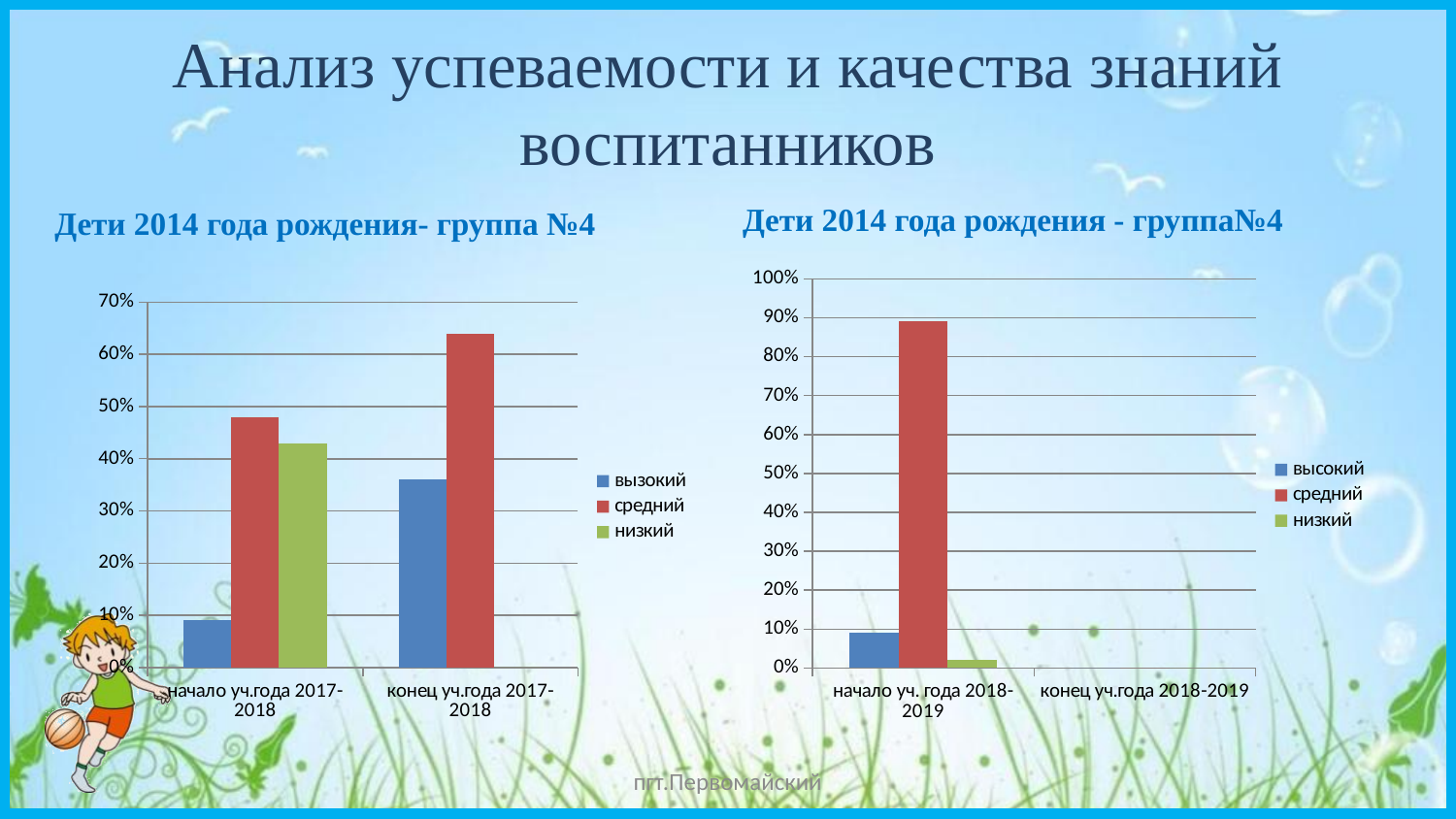

# Анализ успеваемости и качества знаний воспитанников
Дети 2014 года рождения - группа№4

Дети 2014 года рождения- группа №4

### Chart

| Category |
|---|

### Chart

| Category | высокий | средний | низкий |
|---|---|---|---|
| начало уч. года 2018-2019 | 0.09000000000000002 | 0.89 | 0.02000000000000001 |
| конец уч.года 2018-2019 | 0.0 | 0.0 | 0.0 |

### Chart

| Category | вызокий | средний | низкий |
|---|---|---|---|
| начало уч.года 2017-2018 | 0.09000000000000002 | 0.4800000000000003 | 0.4300000000000004 |
| конец уч.года 2017-2018 | 0.3600000000000003 | 0.6400000000000015 | 0.0 |
пгт.Первомайский